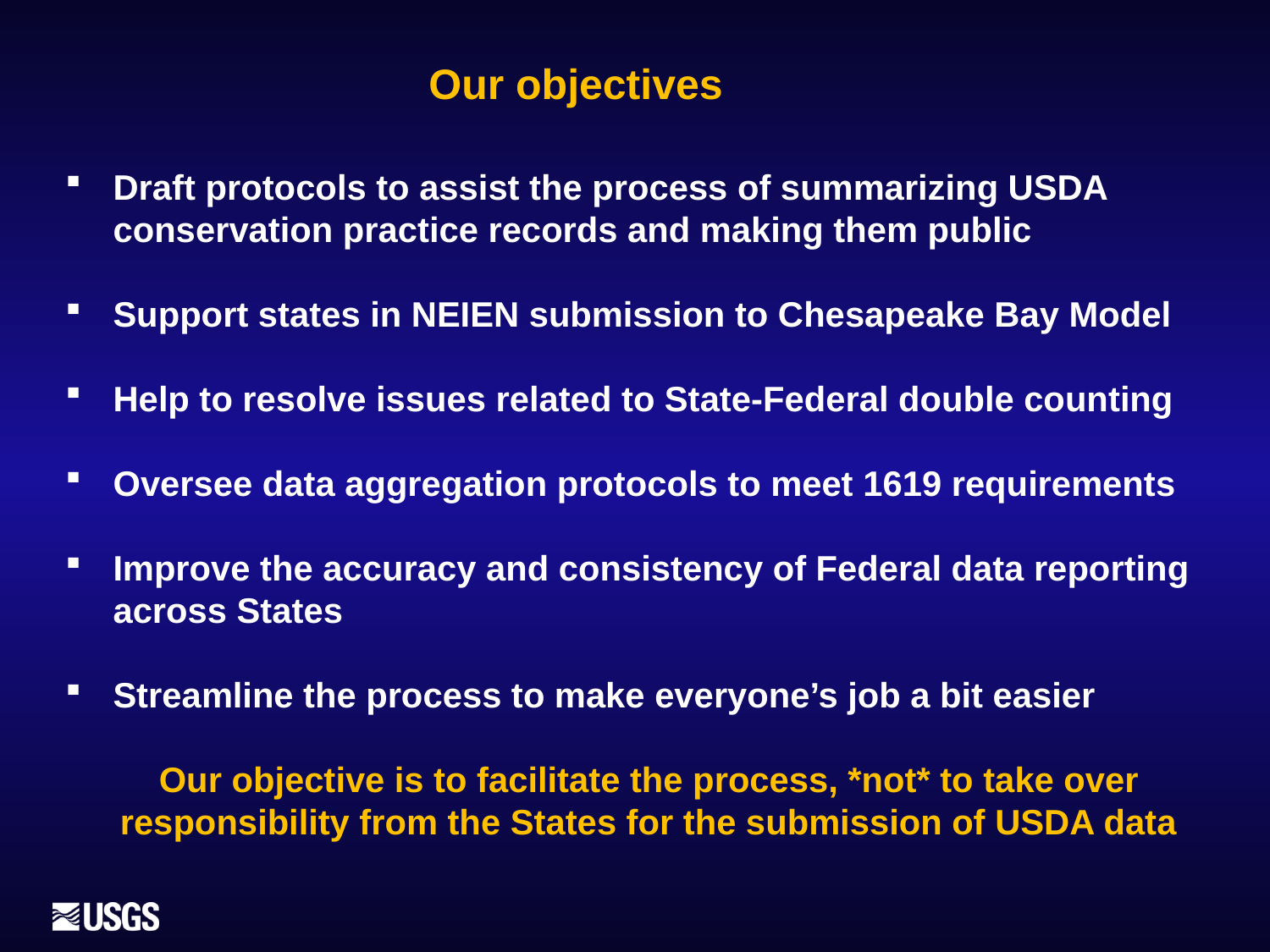

Our objectives

Draft protocols to assist the process of summarizing USDA conservation practice records and making them public

Support states in NEIEN submission to Chesapeake Bay Model

Help to resolve issues related to State-Federal double counting

Oversee data aggregation protocols to meet 1619 requirements

Improve the accuracy and consistency of Federal data reporting across States

Streamline the process to make everyone’s job a bit easier

    Our objective is to facilitate the process, *not* to take over responsibility from the States for the submission of USDA data